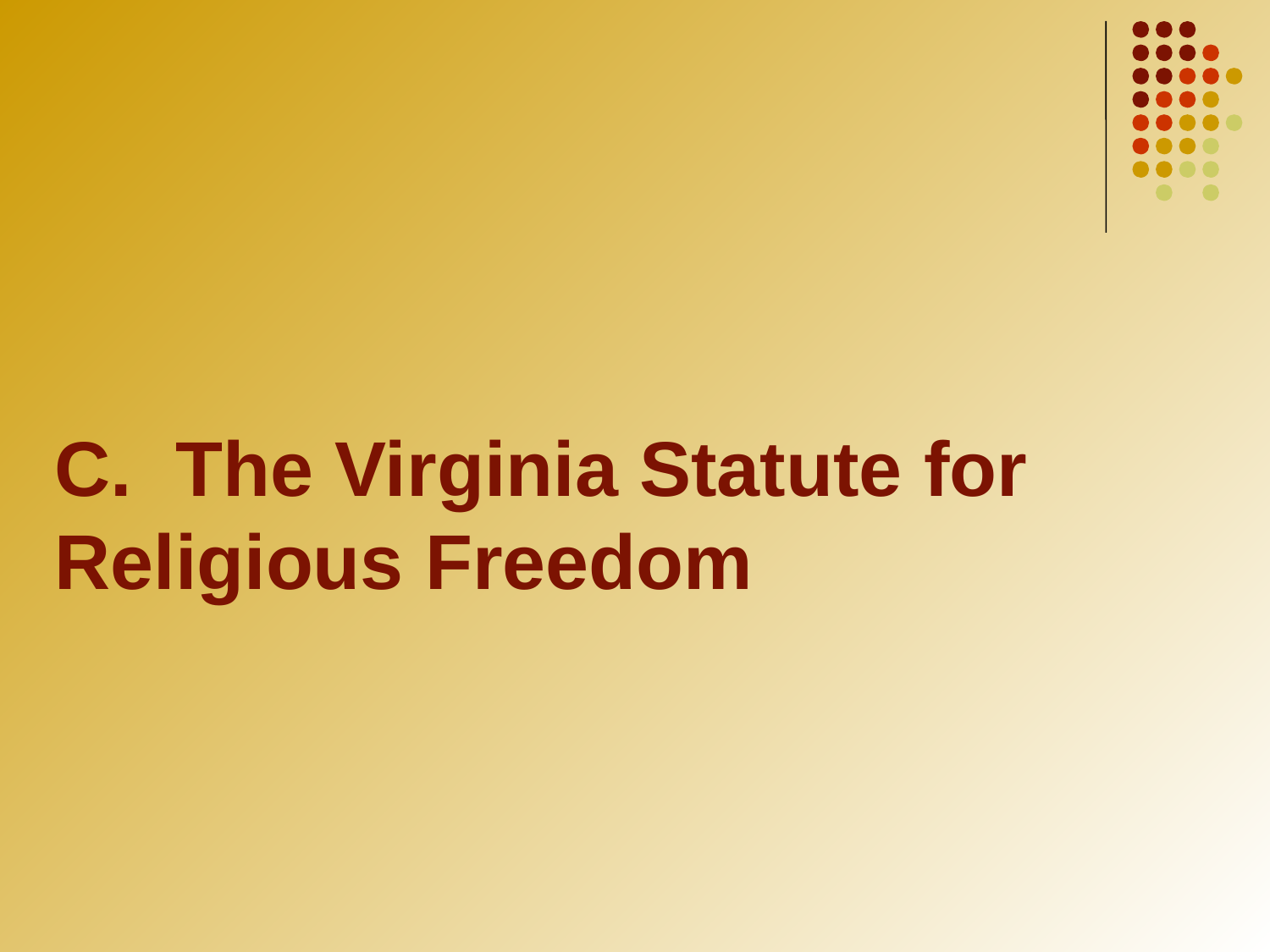

C.  The Virginia Statute for 	Religious Freedom